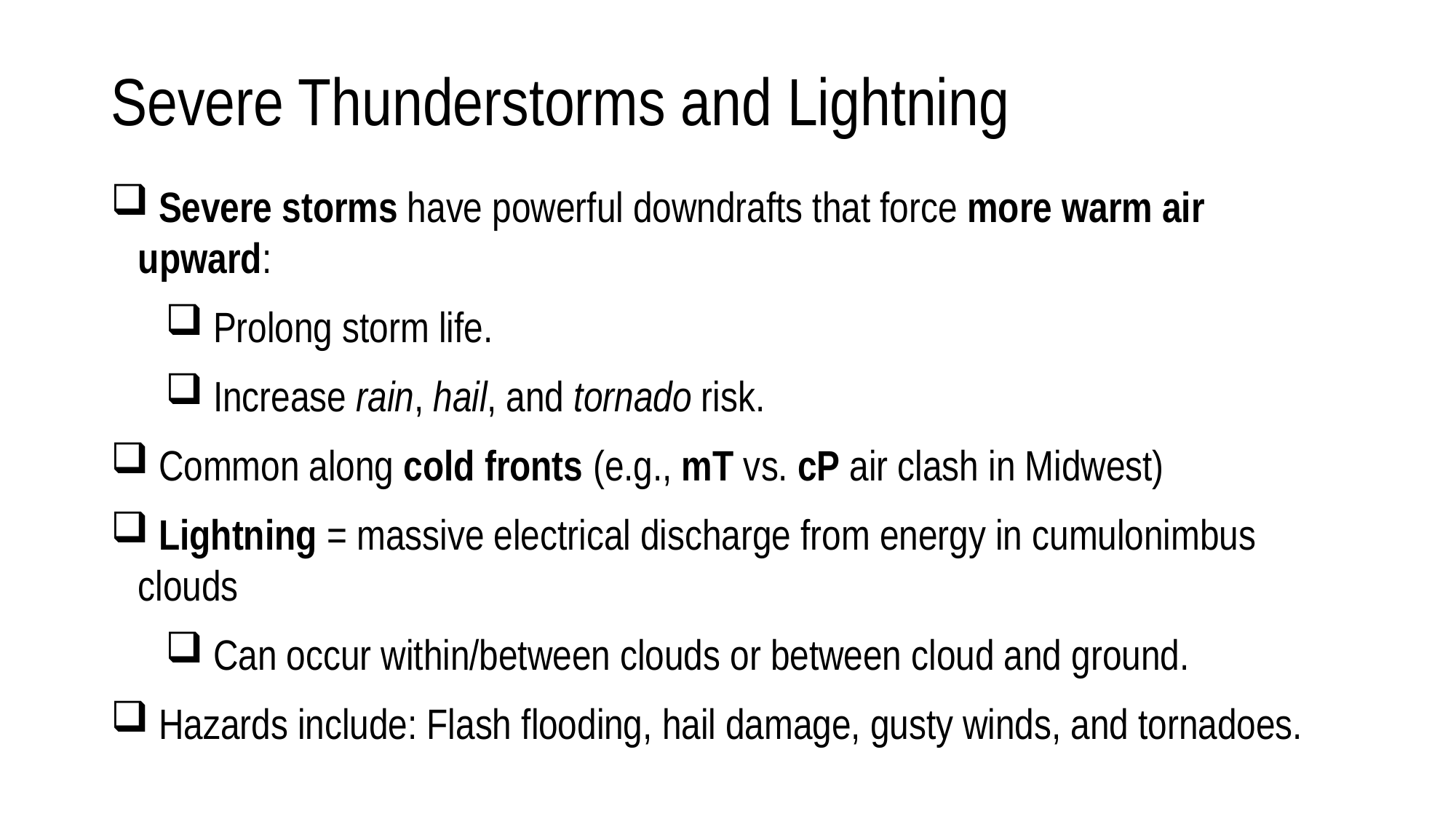

# Severe Thunderstorms and Lightning
 Severe storms have powerful downdrafts that force more warm air upward:
 Prolong storm life.
 Increase rain, hail, and tornado risk.
 Common along cold fronts (e.g., mT vs. cP air clash in Midwest)
 Lightning = massive electrical discharge from energy in cumulonimbus clouds
 Can occur within/between clouds or between cloud and ground.
 Hazards include: Flash flooding, hail damage, gusty winds, and tornadoes.